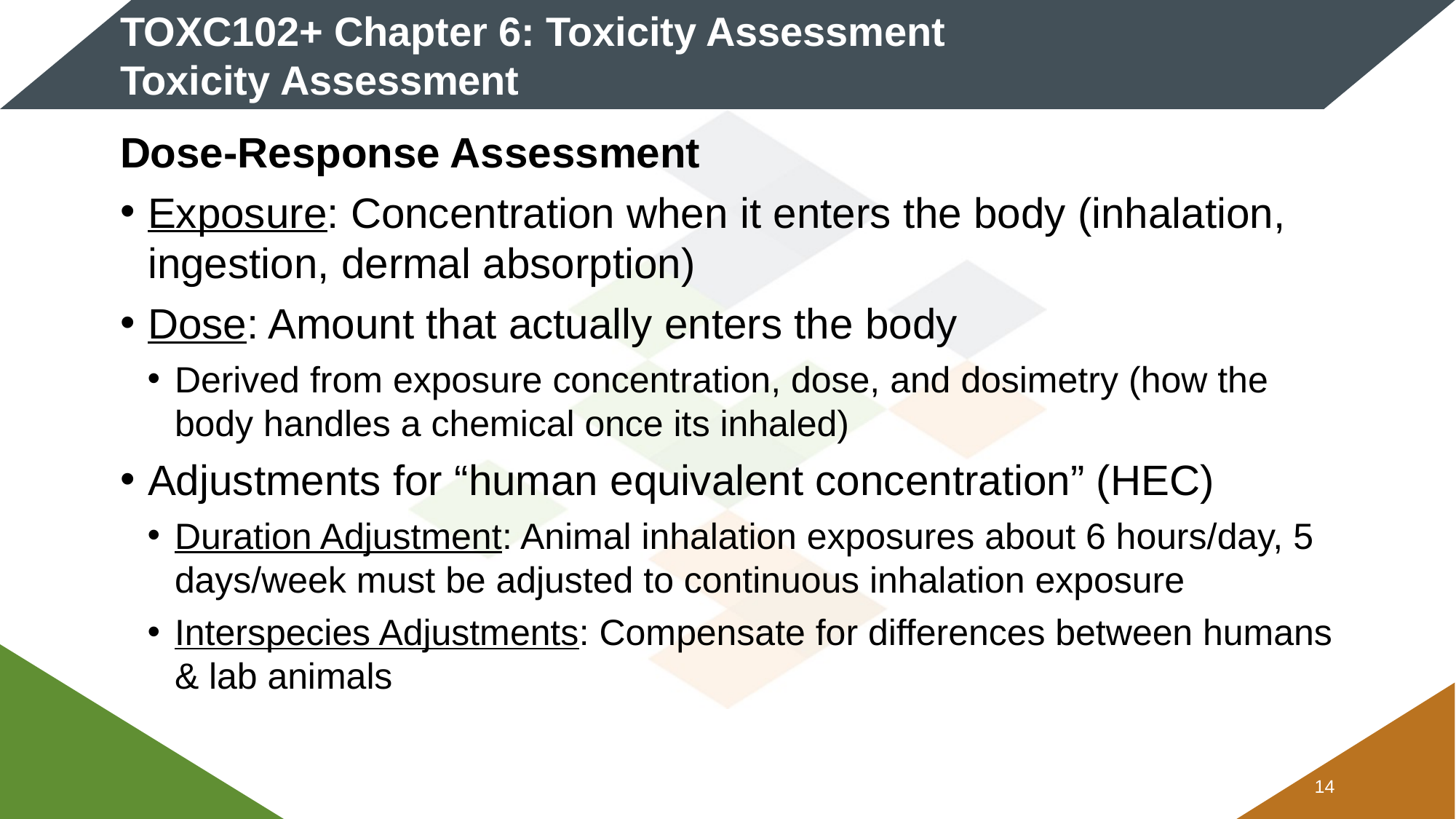

# TOXC102+ Chapter 6: Toxicity Assessment Toxicity Assessment
Dose-Response Assessment
Exposure: Concentration when it enters the body (inhalation, ingestion, dermal absorption)
Dose: Amount that actually enters the body
Derived from exposure concentration, dose, and dosimetry (how the body handles a chemical once its inhaled)
Adjustments for “human equivalent concentration” (HEC)
Duration Adjustment: Animal inhalation exposures about 6 hours/day, 5 days/week must be adjusted to continuous inhalation exposure
Interspecies Adjustments: Compensate for differences between humans & lab animals
14